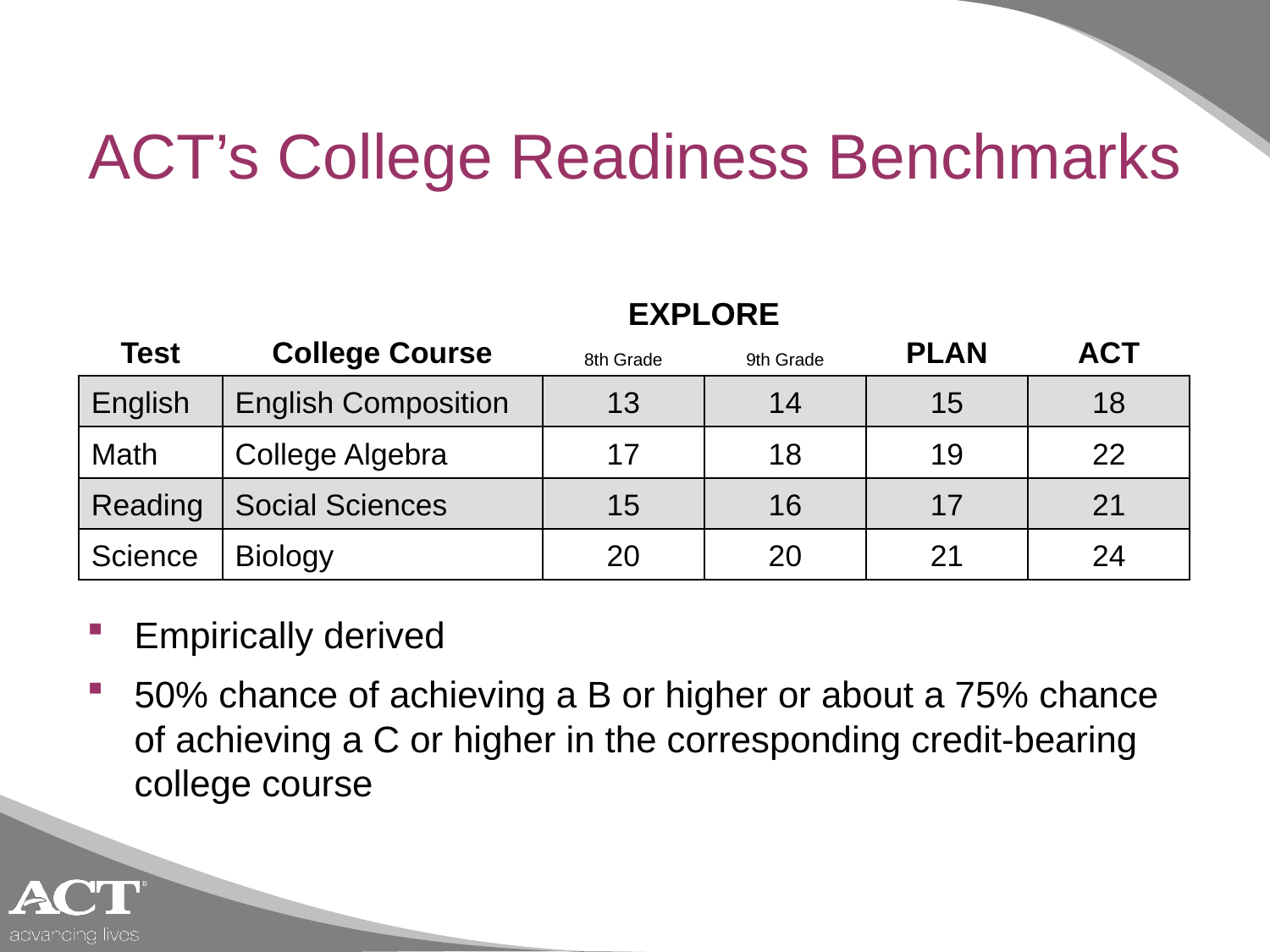

ACT’s College Readiness Benchmarks
| Test | College Course |  |  | PLAN | ACT |
| --- | --- | --- | --- | --- | --- |
|  |  | 8th Grade | 9th Grade |  |  |
| English | English Composition | 13 | 14 | 15 | 18 |
| Math | College Algebra | 17 | 18 | 19 | 22 |
| Reading | Social Sciences | 15 | 16 | 17 | 21 |
| Science | Biology | 20 | 20 | 21 | 24 |
EXPLORE
Empirically derived
50% chance of achieving a B or higher or about a 75% chance of achieving a C or higher in the corresponding credit-bearing college course